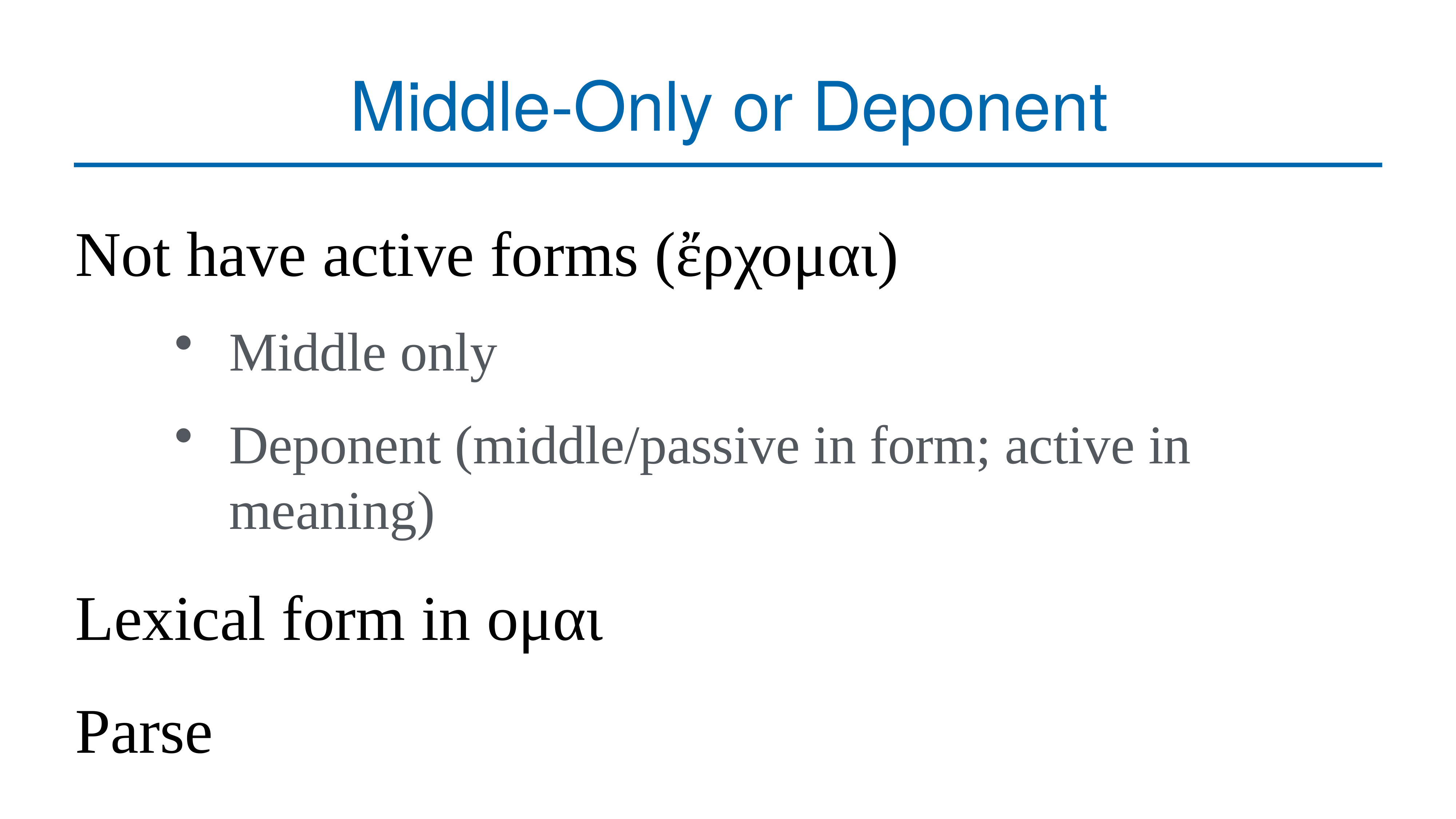

# Middle-Only or Deponent
Not have active forms (ἔρχομαι)
Middle only
Deponent (middle/passive in form; active in meaning)
Lexical form in ομαι
Parse